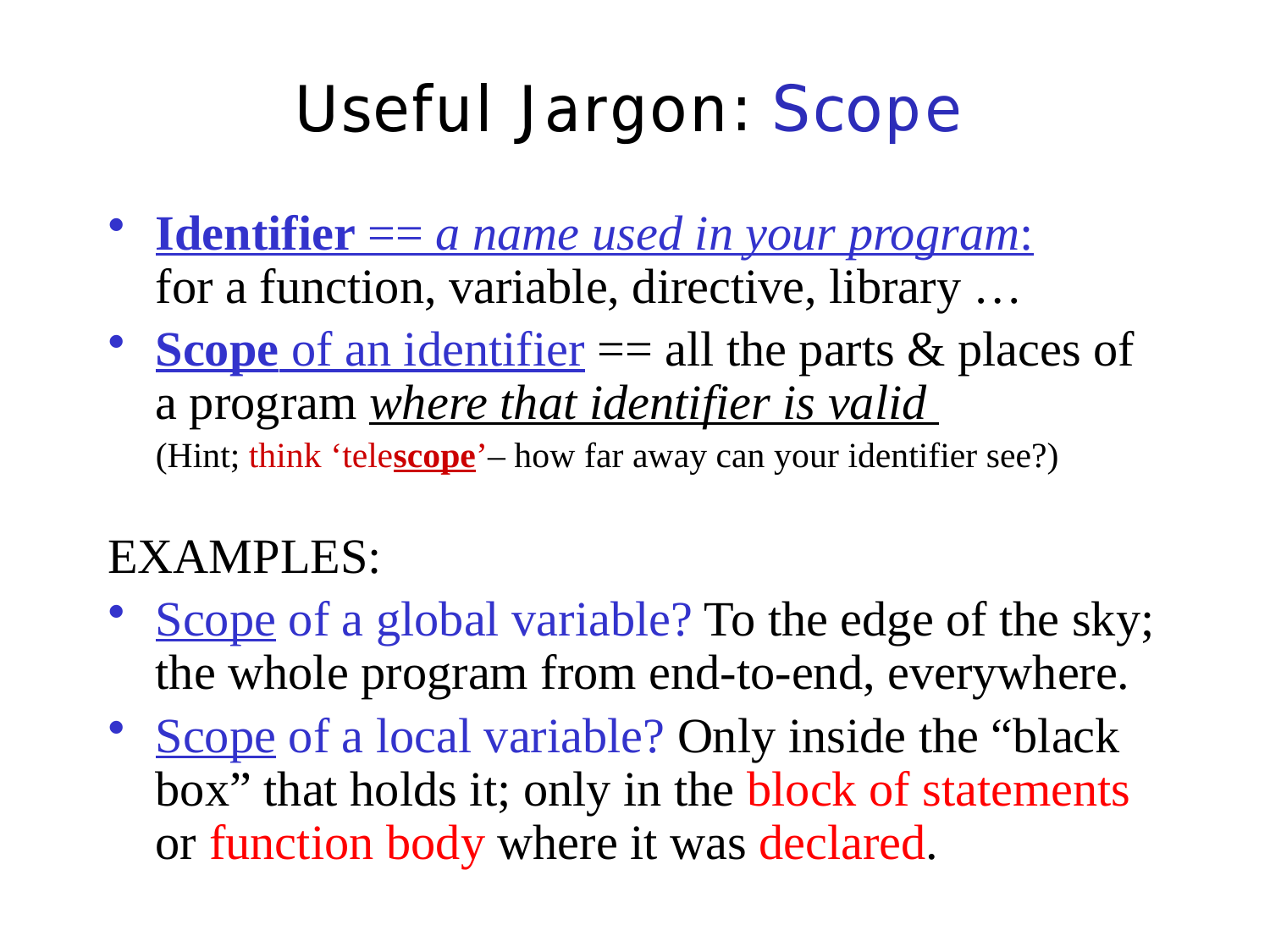

# Useful Jargon: Scope
Identifier == a name used in your program:
for a function, variable, directive, library …
Scope of an identifier == all the parts & places of a program where that identifier is valid
	(Hint; think ‘telescope’– how far away can your identifier see?)

EXAMPLES:
Scope of a global variable? To the edge of the sky; the whole program from end-to-end, everywhere.
Scope of a local variable? Only inside the “black box” that holds it; only in the block of statements  or function body where it was declared.